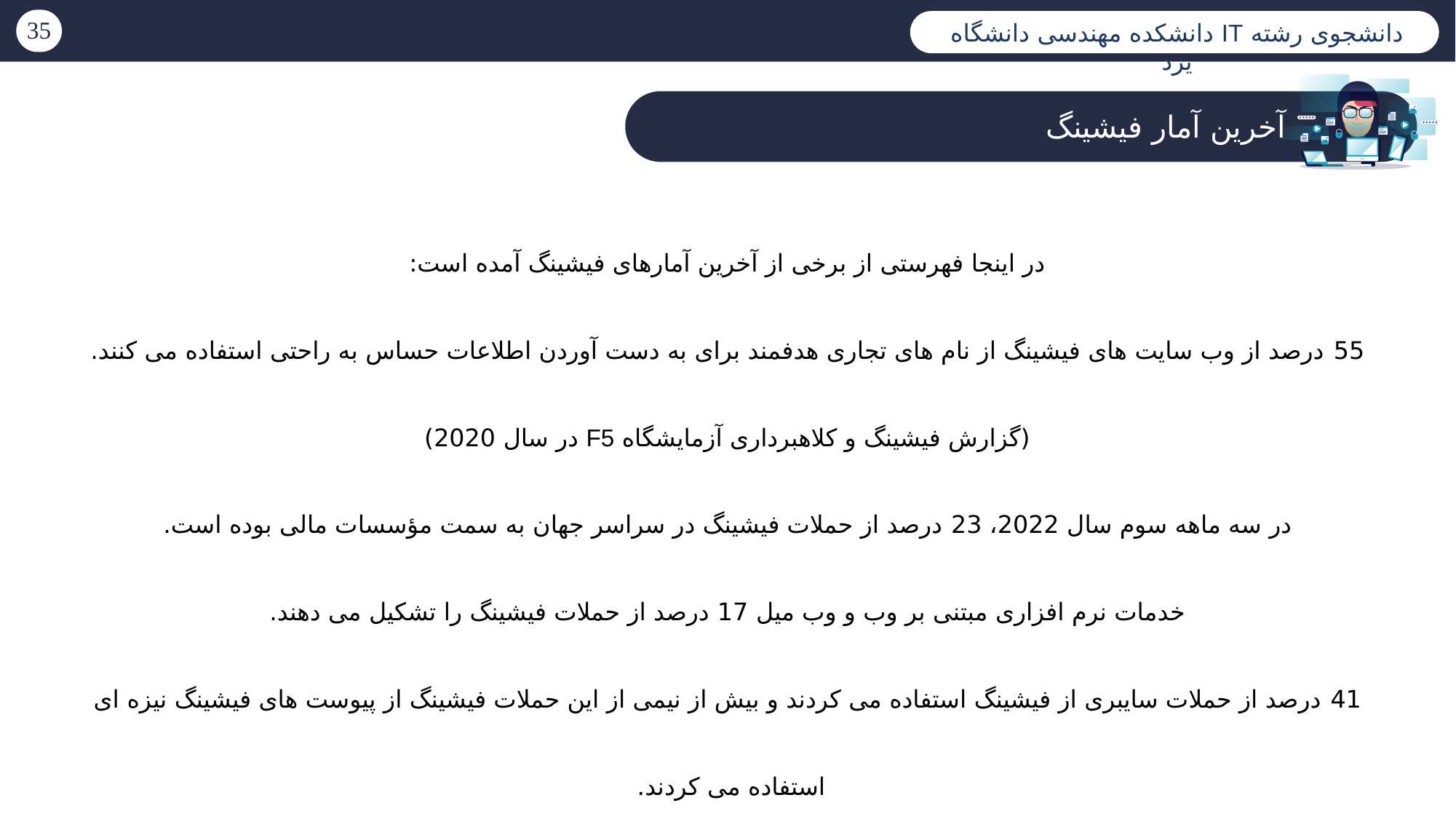

دانشجوی رشته IT دانشکده مهندسی دانشگاه یزد
آخرین آمار فیشینگ
در اینجا فهرستی از برخی از آخرین آمارهای فیشینگ آمده است:
55 درصد از وب سایت های فیشینگ از نام های تجاری هدفمند برای به دست آوردن اطلاعات حساس به راحتی استفاده می کنند. (گزارش فیشینگ و کلاهبرداری آزمایشگاه F5 در سال 2020)
در سه ماهه سوم سال 2022، 23 درصد از حملات فیشینگ در سراسر جهان به سمت مؤسسات مالی بوده است.
 خدمات نرم افزاری مبتنی بر وب و وب میل 17 درصد از حملات فیشینگ را تشکیل می دهند.
41 درصد از حملات سایبری از فیشینگ استفاده می کردند و بیش از نیمی از این حملات فیشینگ از پیوست های فیشینگ نیزه ای استفاده می کردند.